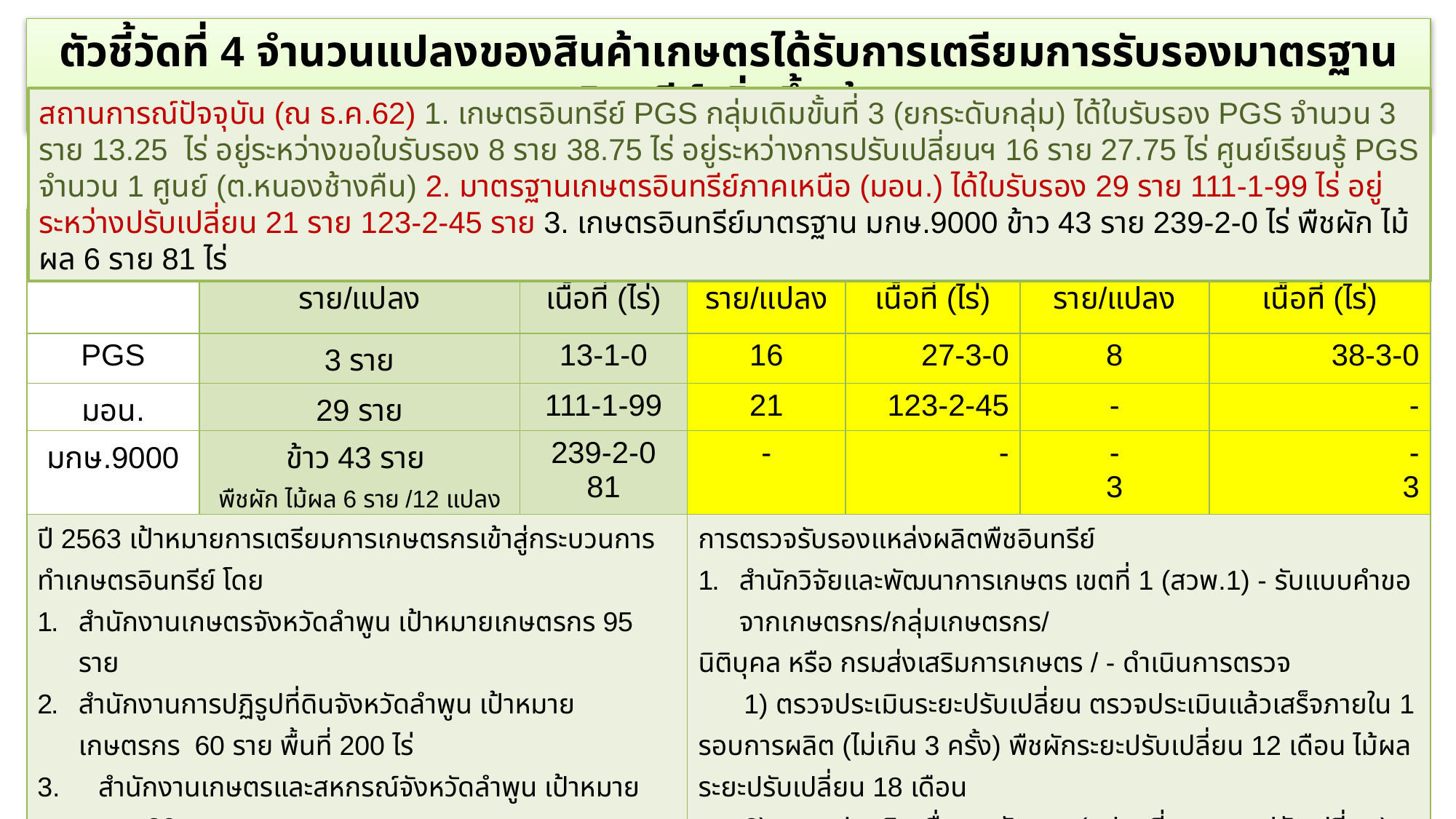

ตัวชี้วัดที่ 4 จำนวนแปลงของสินค้าเกษตรได้รับการเตรียมการรับรองมาตรฐานเกษตรอินทรีย์เพิ่มขึ้น ร้อยละ 5
สถานการณ์ปัจจุบัน (ณ ธ.ค.62) 1. เกษตรอินทรีย์ PGS กลุ่มเดิมขั้นที่ 3 (ยกระดับกลุ่ม) ได้ใบรับรอง PGS จำนวน 3 ราย 13.25  ไร่ อยู่ระหว่างขอใบรับรอง 8 ราย 38.75 ไร่ อยู่ระหว่างการปรับเปลี่ยนฯ 16 ราย 27.75 ไร่ ศูนย์เรียนรู้ PGS จำนวน 1 ศูนย์ (ต.หนองช้างคืน) 2. มาตรฐานเกษตรอินทรีย์ภาคเหนือ (มอน.) ได้ใบรับรอง 29 ราย 111-1-99 ไร่ อยู่ระหว่างปรับเปลี่ยน 21 ราย 123-2-45 ราย 3. เกษตรอินทรีย์มาตรฐาน มกษ.9000 ข้าว 43 ราย 239-2-0 ไร่ พืชผัก ไม้ผล 6 ราย 81 ไร่
| มาตรฐาน | ได้รับใบรับรอง |  | ระยะปรับเปลี่ยน |  | อยู่ระหว่างการขอการรับรอง |  |
| --- | --- | --- | --- | --- | --- | --- |
|  | ราย/แปลง | เนื้อที่ (ไร่) | ราย/แปลง | เนื้อที่ (ไร่) | ราย/แปลง | เนื้อที่ (ไร่) |
| PGS | 3 ราย | 13-1-0 | 16 | 27-3-0 | 8 | 38-3-0 |
| มอน. | 29 ราย | 111-1-99 | 21 | 123-2-45 | - | - |
| มกษ.9000 | ข้าว 43 ราย พืชผัก ไม้ผล 6 ราย /12 แปลง | 239-2-0 81 | - | - | - 3 | - 3 |
| ปี 2563 เป้าหมายการเตรียมการเกษตรกรเข้าสู่กระบวนการทำเกษตรอินทรีย์ โดย สำนักงานเกษตรจังหวัดลำพูน เป้าหมายเกษตรกร 95 ราย สำนักงานการปฏิรูปที่ดินจังหวัดลำพูน เป้าหมายเกษตรกร 60 ราย พื้นที่ 200 ไร่ 3. สำนักงานเกษตรและสหกรณ์จังหวัดลำพูน เป้าหมายเกษตรกร 30 ราย 4. สถานีพัฒนาที่ดินลำพูน เป้าหมายเกษตรกร 8 ราย พื้นที่ 36.75 ไร่ |  |  | การตรวจรับรองแหล่งผลิตพืชอินทรีย์ สำนักวิจัยและพัฒนาการเกษตร เขตที่ 1 (สวพ.1) - รับแบบคำขอจากเกษตรกร/กลุ่มเกษตรกร/ นิติบุคล หรือ กรมส่งเสริมการเกษตร / - ดำเนินการตรวจ 1) ตรวจประเมินระยะปรับเปลี่ยน ตรวจประเมินแล้วเสร็จภายใน 1 รอบการผลิต (ไม่เกิน 3 ครั้ง) พืชผักระยะปรับเปลี่ยน 12 เดือน ไม้ผล ระยะปรับเปลี่ยน 18 เดือน 2) ตรวจประเมินเพื่อการรับรอง (แปลงที่ครบระยะปรับเปลี่ยน) ตรวจประเมินแล้วเสร็จภายใน 1 รอบการผลิต - จัดทำรายงานและเสนอคณะกรรมการรับรองมาตรฐาน สวพ.1 พิจารณาให้การรับรอง |  |  |  |